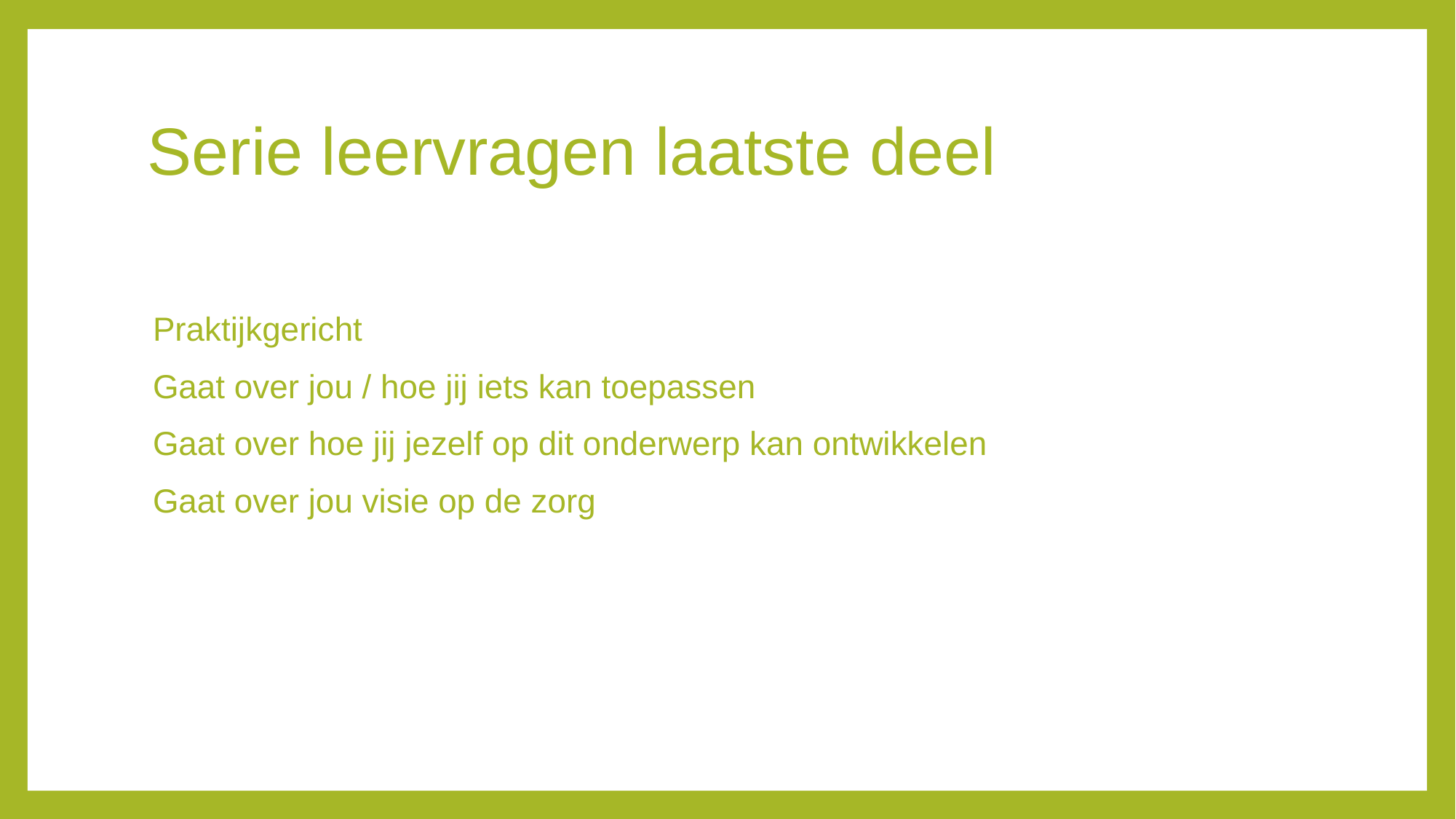

# Serie leervragen laatste deel

Praktijkgericht
Gaat over jou / hoe jij iets kan toepassen
Gaat over hoe jij jezelf op dit onderwerp kan ontwikkelen
Gaat over jou visie op de zorg